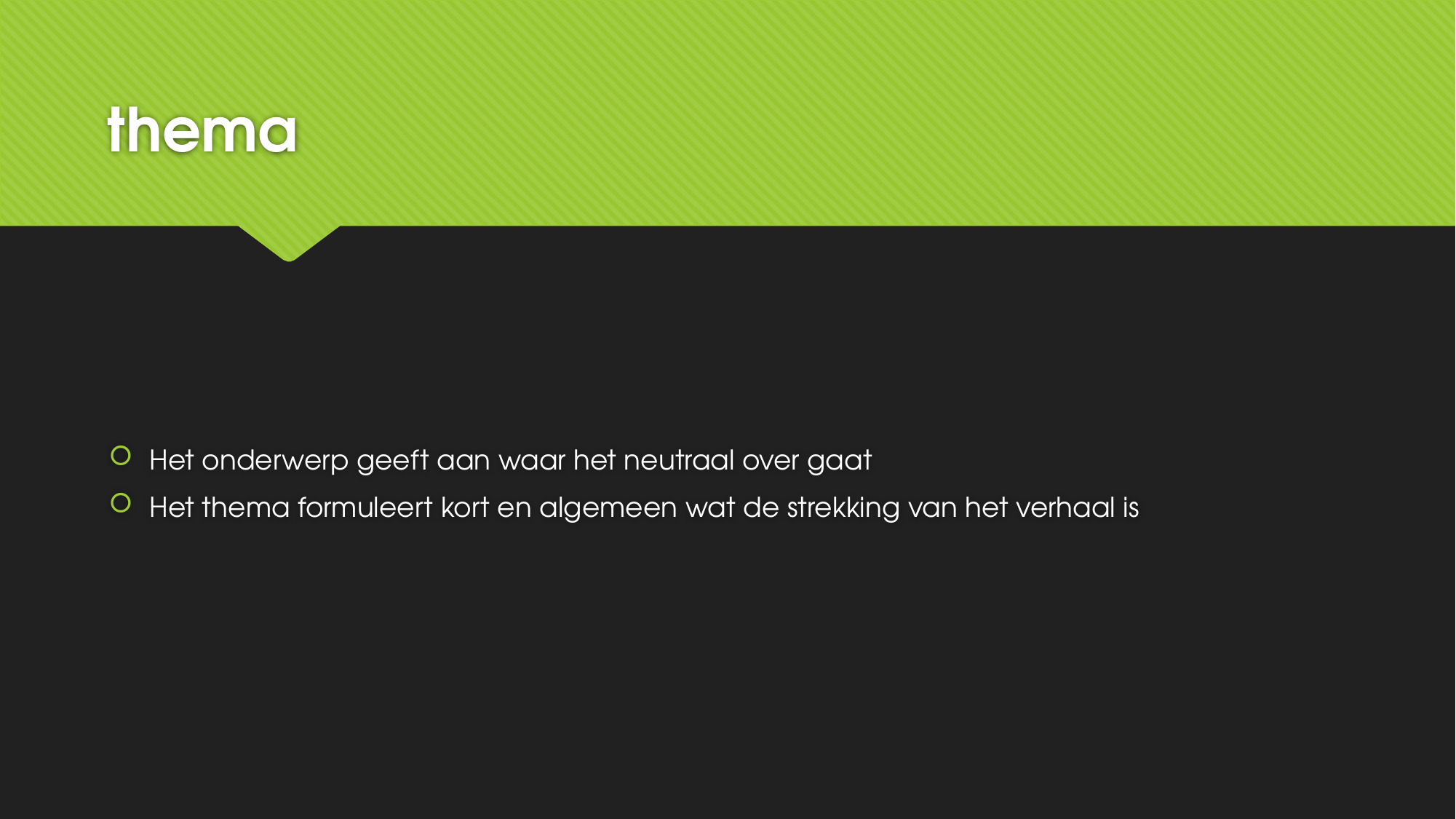

# thema
Het onderwerp geeft aan waar het neutraal over gaat
Het thema formuleert kort en algemeen wat de strekking van het verhaal is